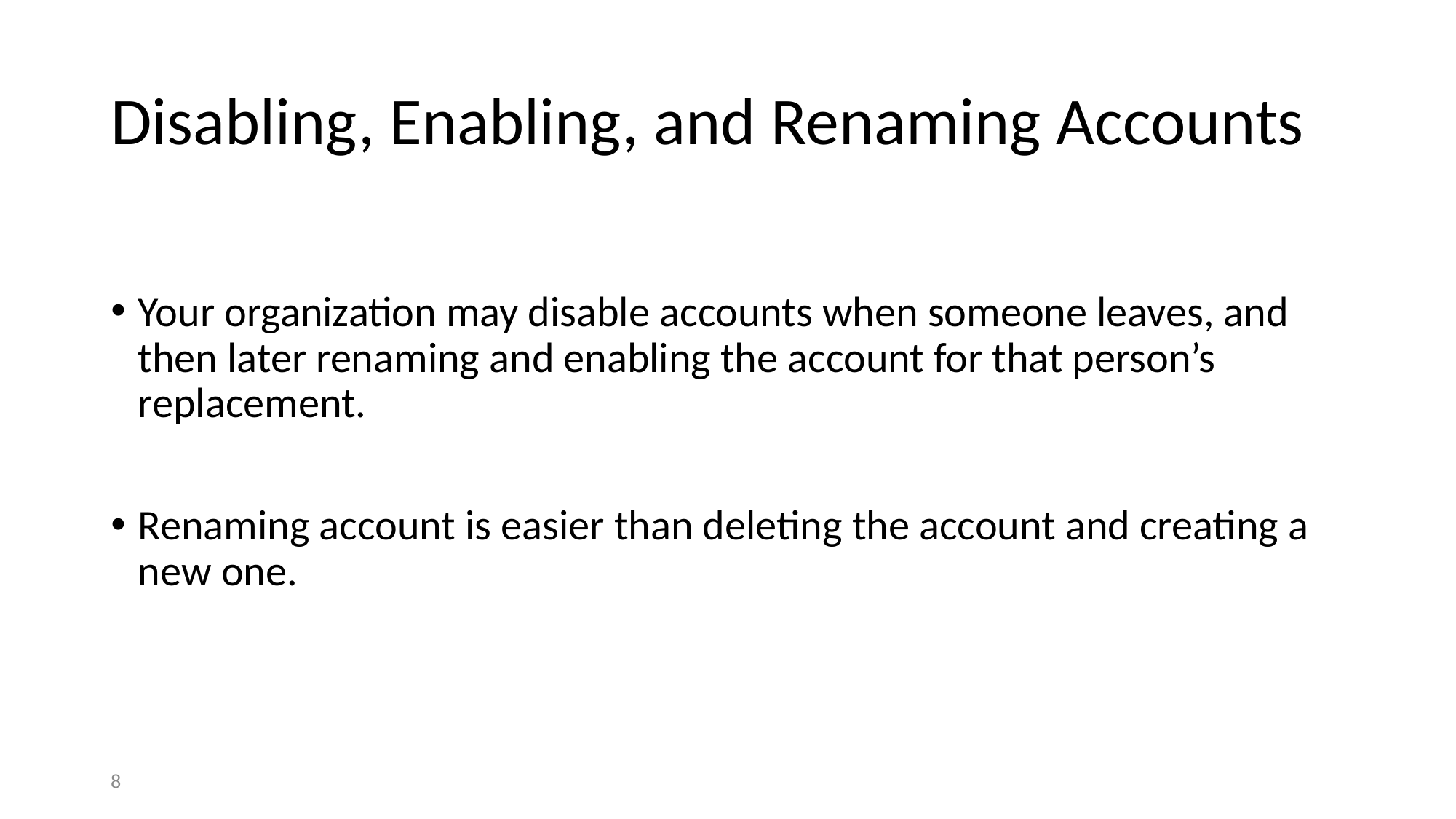

# Disabling, Enabling, and Renaming Accounts

Your organization may disable accounts when someone leaves, and then later renaming and enabling the account for that person’s replacement.

Renaming account is easier than deleting the account and creating a new one.
8